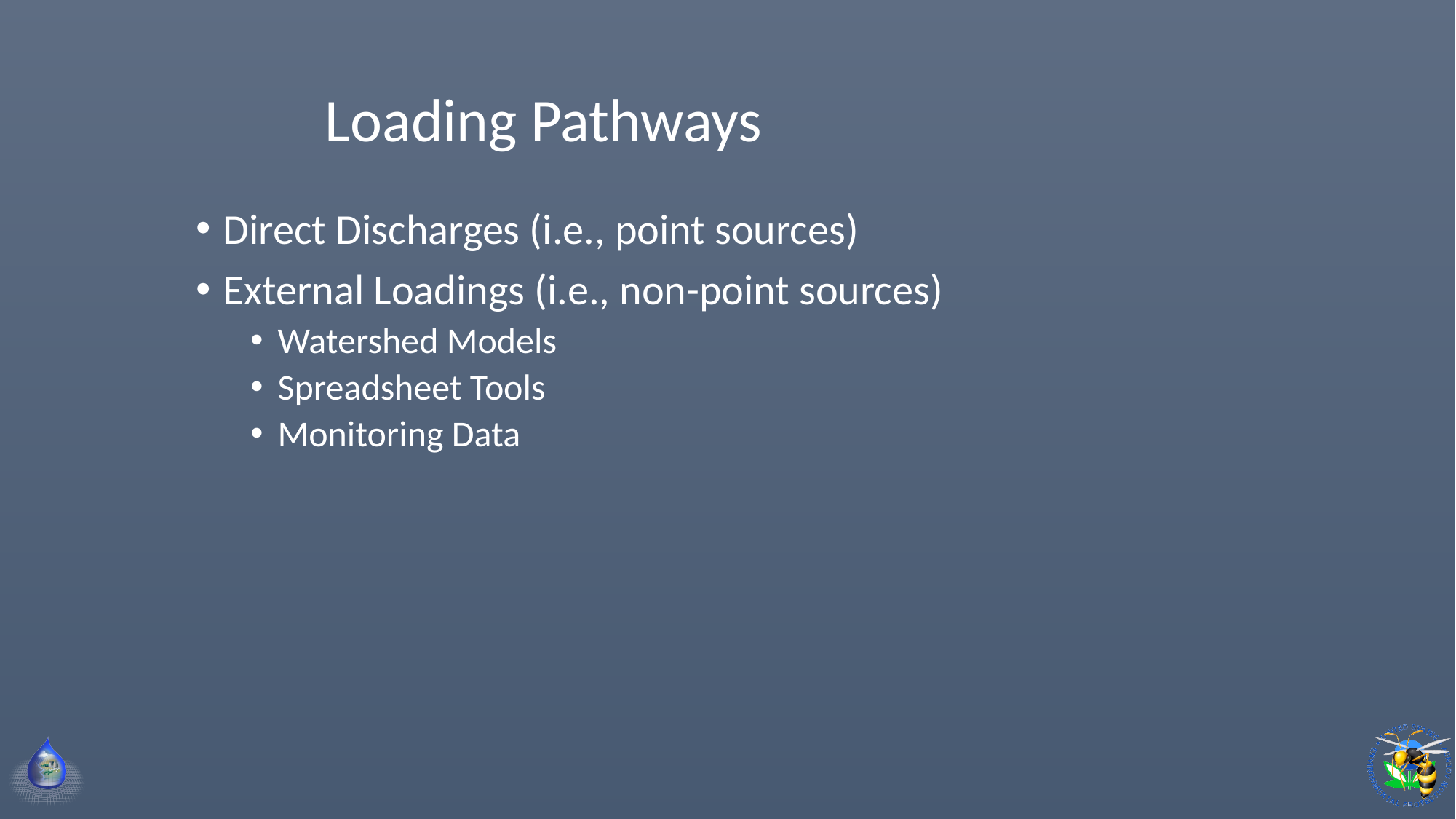

# Loading Pathways
Direct Discharges (i.e., point sources)
External Loadings (i.e., non-point sources)
Watershed Models
Spreadsheet Tools
Monitoring Data